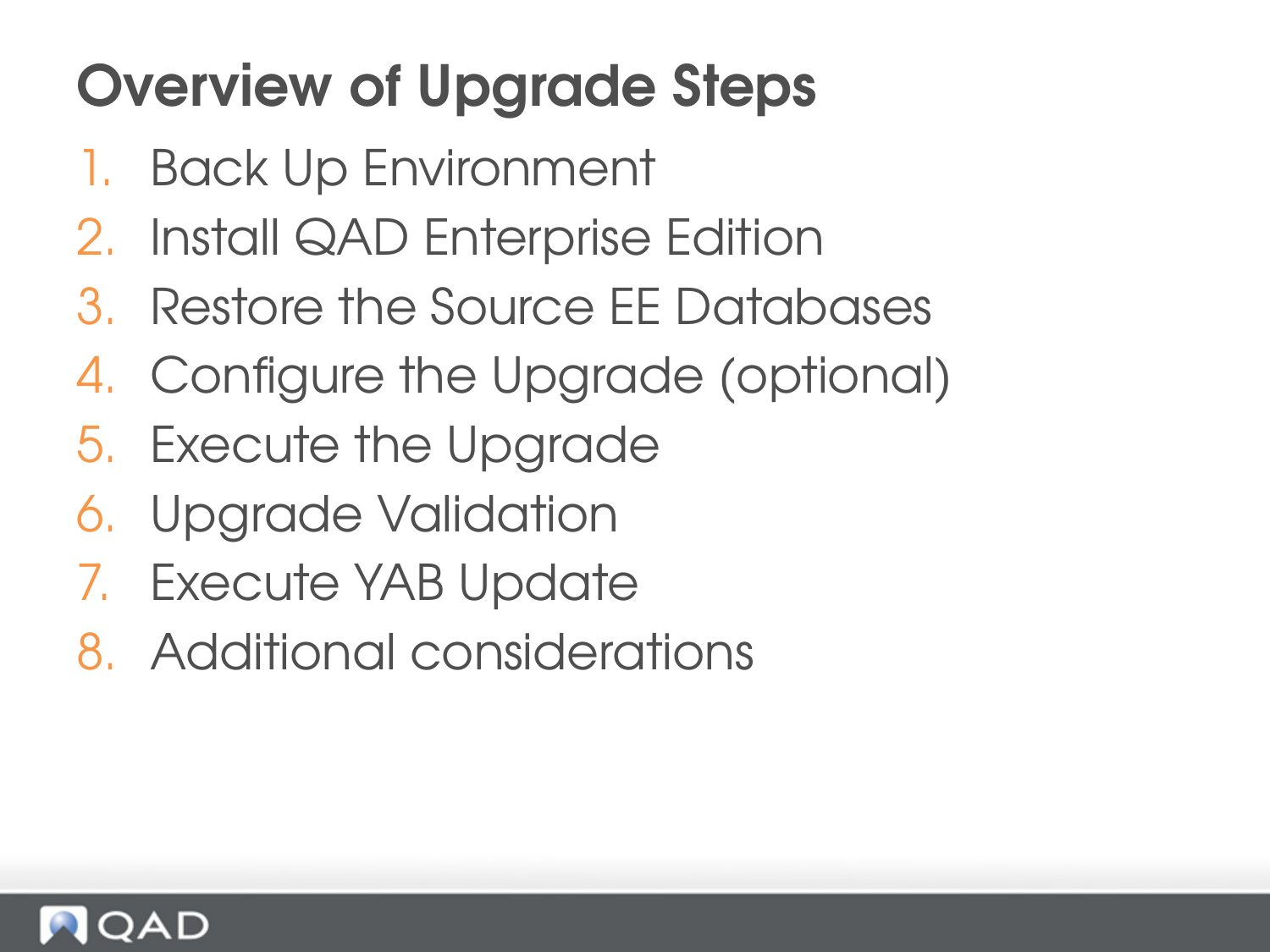

# Overview of Upgrade Steps
Back Up Environment
Install QAD Enterprise Edition
Restore the Source EE Databases
Configure the Upgrade (optional)
Execute the Upgrade
Upgrade Validation
Execute YAB Update
Additional considerations